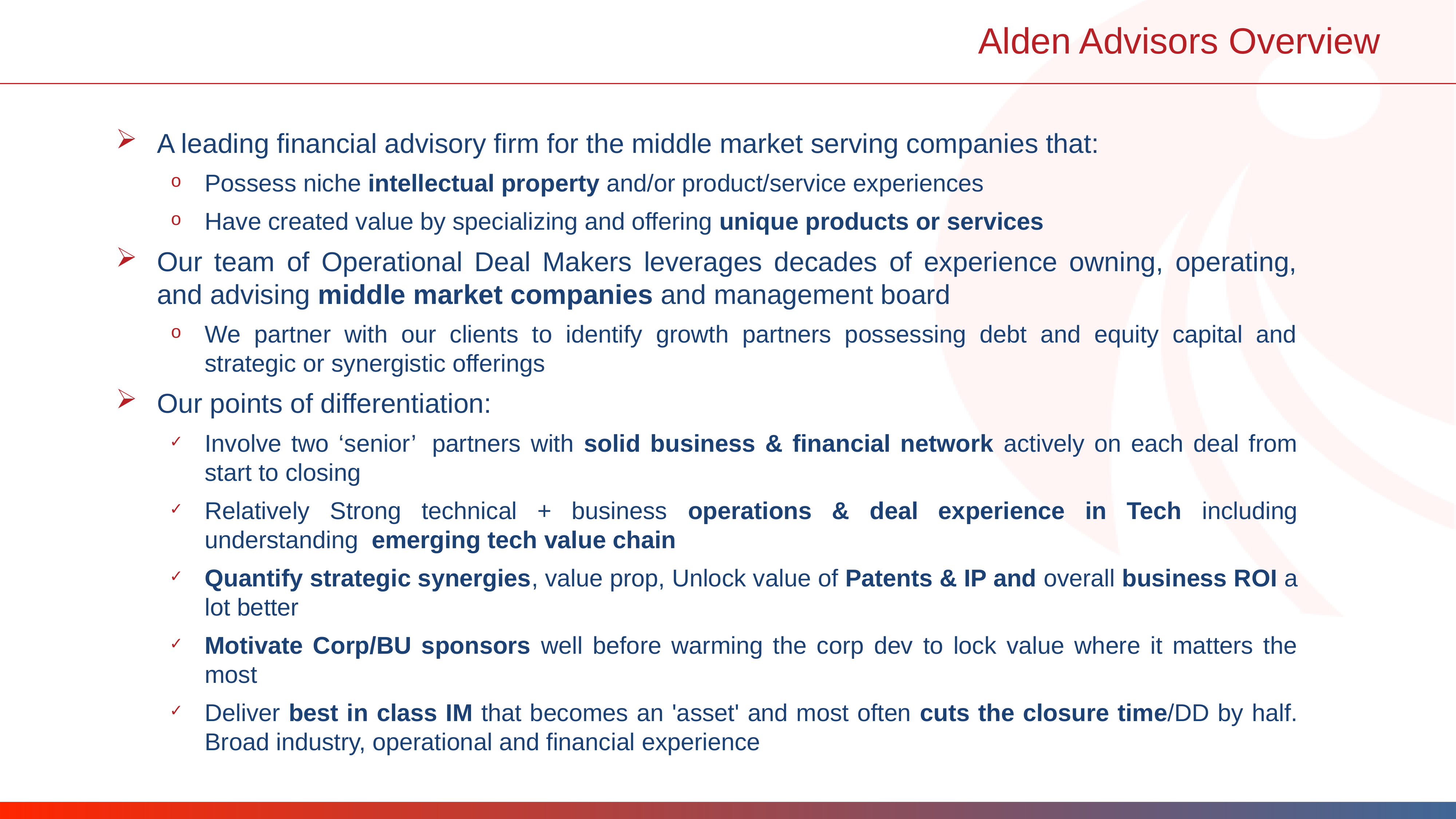

# Alden Advisors Overview
A leading financial advisory firm for the middle market serving companies that:
Possess niche intellectual property and/or product/service experiences
Have created value by specializing and offering unique products or services
Our team of Operational Deal Makers leverages decades of experience owning, operating, and advising middle market companies and management board
We partner with our clients to identify growth partners possessing debt and equity capital and strategic or synergistic offerings
Our points of differentiation:
Involve two ‘senior’  partners with solid business & financial network actively on each deal from start to closing
Relatively Strong technical + business operations & deal experience in Tech including understanding  emerging tech value chain
Quantify strategic synergies, value prop, Unlock value of Patents & IP and overall business ROI a lot better
Motivate Corp/BU sponsors well before warming the corp dev to lock value where it matters the most
Deliver best in class IM that becomes an 'asset' and most often cuts the closure time/DD by half. Broad industry, operational and financial experience